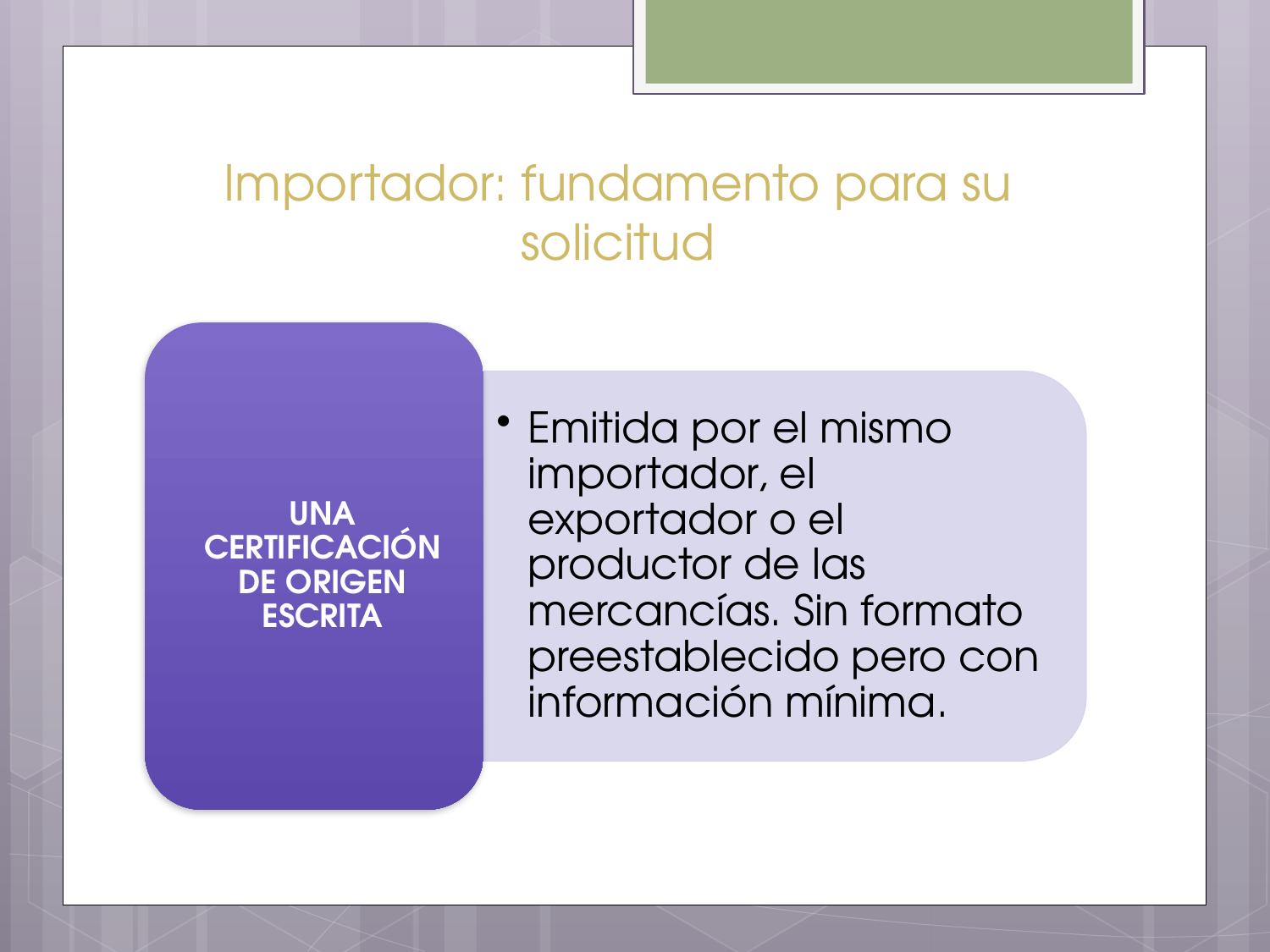

# Importador: fundamento para su solicitud
Emitida por el mismo importador, el exportador o el productor de las mercancías. Sin formato preestablecido pero con información mínima.
UNA CERTIFICACIÓN DE ORIGEN ESCRITA